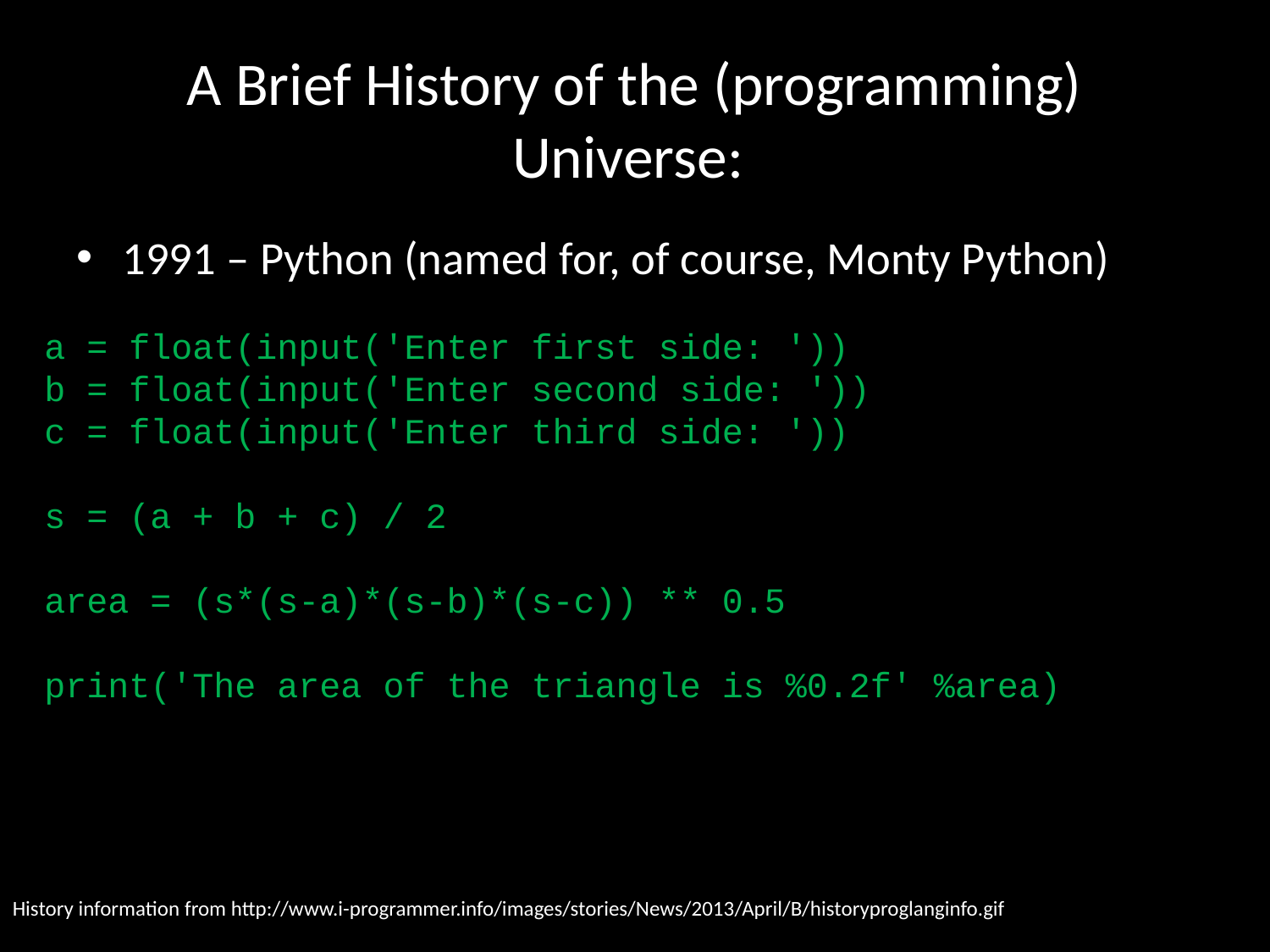

# A Brief History of the (programming) Universe:
1991 – Python (named for, of course, Monty Python)
a = float(input('Enter first side: '))
b = float(input('Enter second side: '))
c = float(input('Enter third side: '))

s = (a + b + c) / 2

area = (s*(s-a)*(s-b)*(s-c)) ** 0.5

print('The area of the triangle is %0.2f' %area)
History information from http://www.i-programmer.info/images/stories/News/2013/April/B/historyproglanginfo.gif